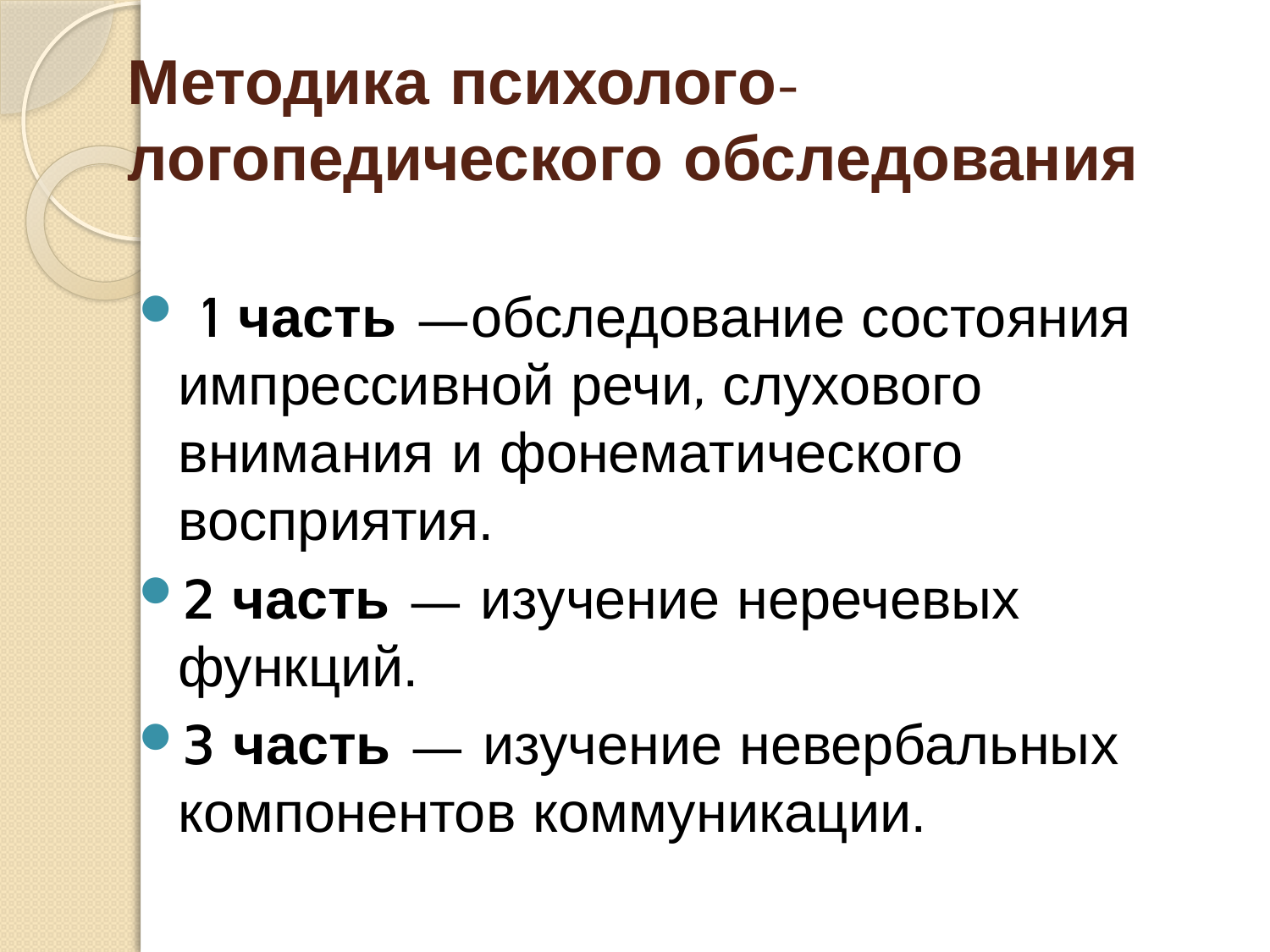

# Методика психолого-логопедического обследования

 1 часть —обследование состояния импрессивной речи, слухового внимания и фонематического восприятия.
2 часть — изучение неречевых функций.
3 часть — изучение невербальных компонентов коммуникации.